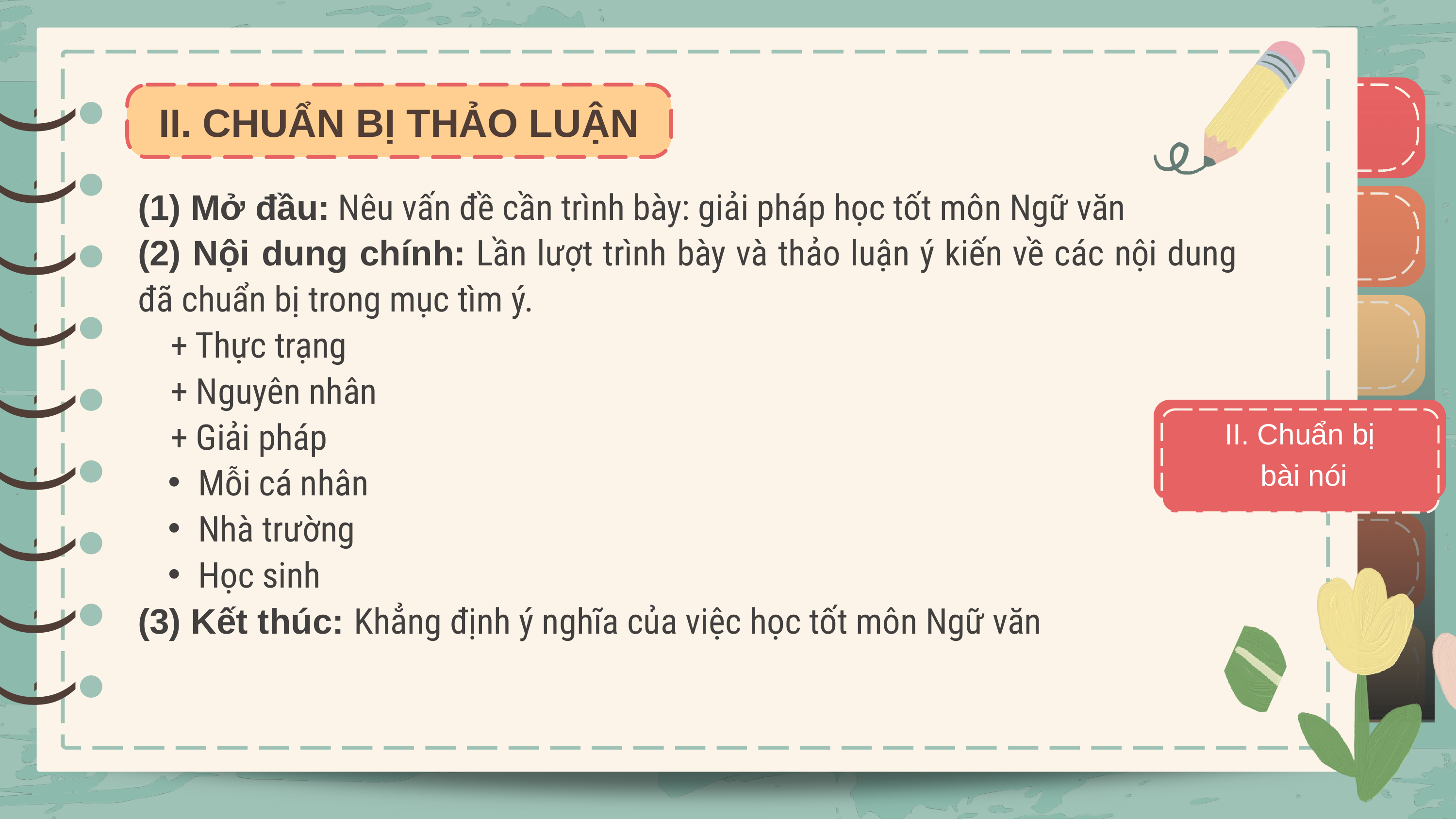

)

)

II. CHUẨN BỊ THẢO LUẬN

)
)

(1) Mở đầu: Nêu vấn đề cần trình bày: giải pháp học tốt môn Ngữ văn
(2) Nội dung chính: Lần lượt trình bày và thảo luận ý kiến về các nội dung đã chuẩn bị trong mục tìm ý.
    + Thực trạng
    + Nguyên nhân
    + Giải pháp
Mỗi cá nhân
Nhà trường
Học sinh
(3) Kết thúc: Khẳng định ý nghĩa của việc học tốt môn Ngữ văn

)

)

)
)

)

)

)

II. Chuẩn bị
 bài nói
)

)
)

)
)

)

)